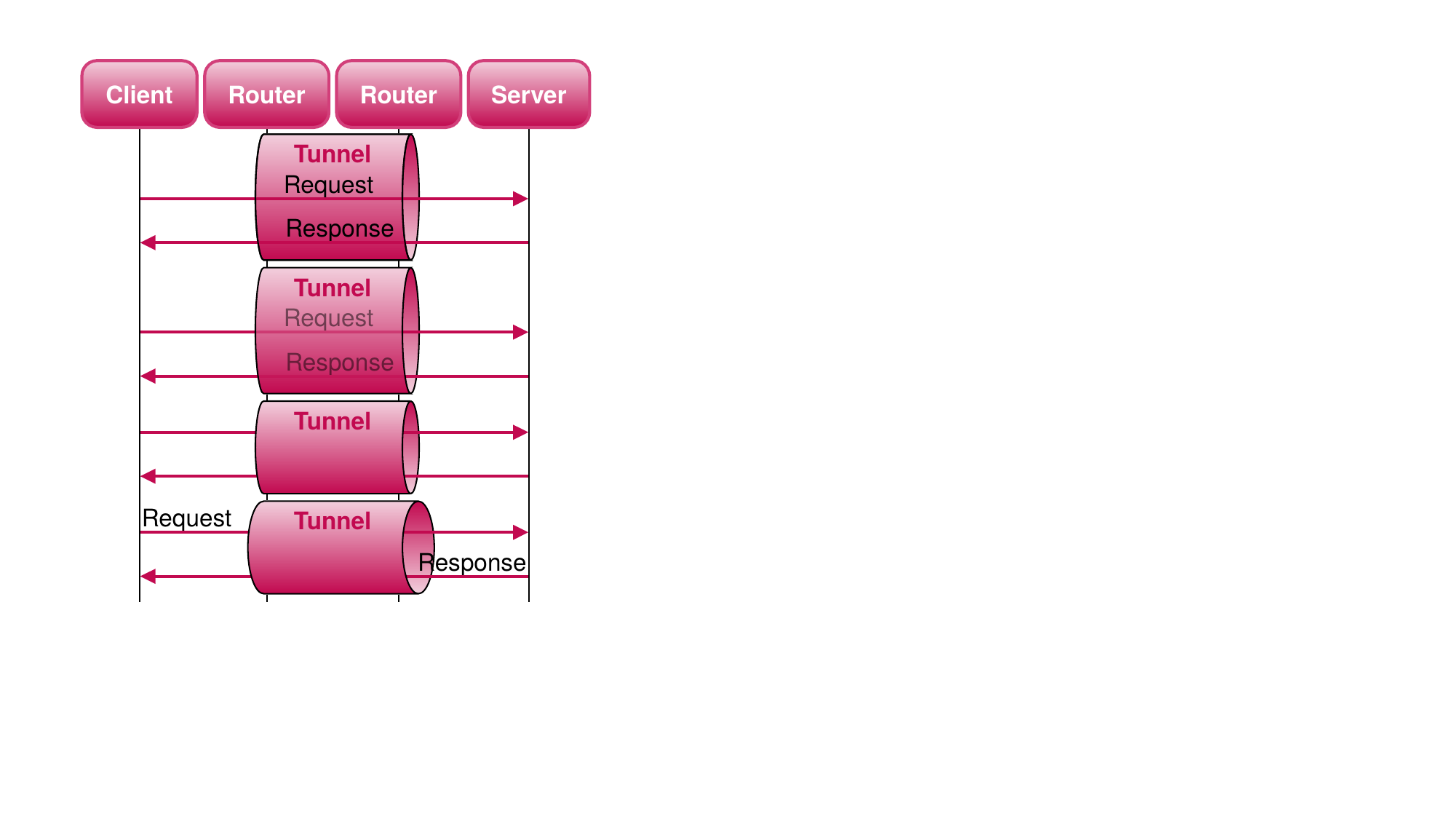

Client
Router
Router
Server

Tunnel
Request
Response

Tunnel
Request
Response

Request
Tunnel
Response

Request
Tunnel
Response